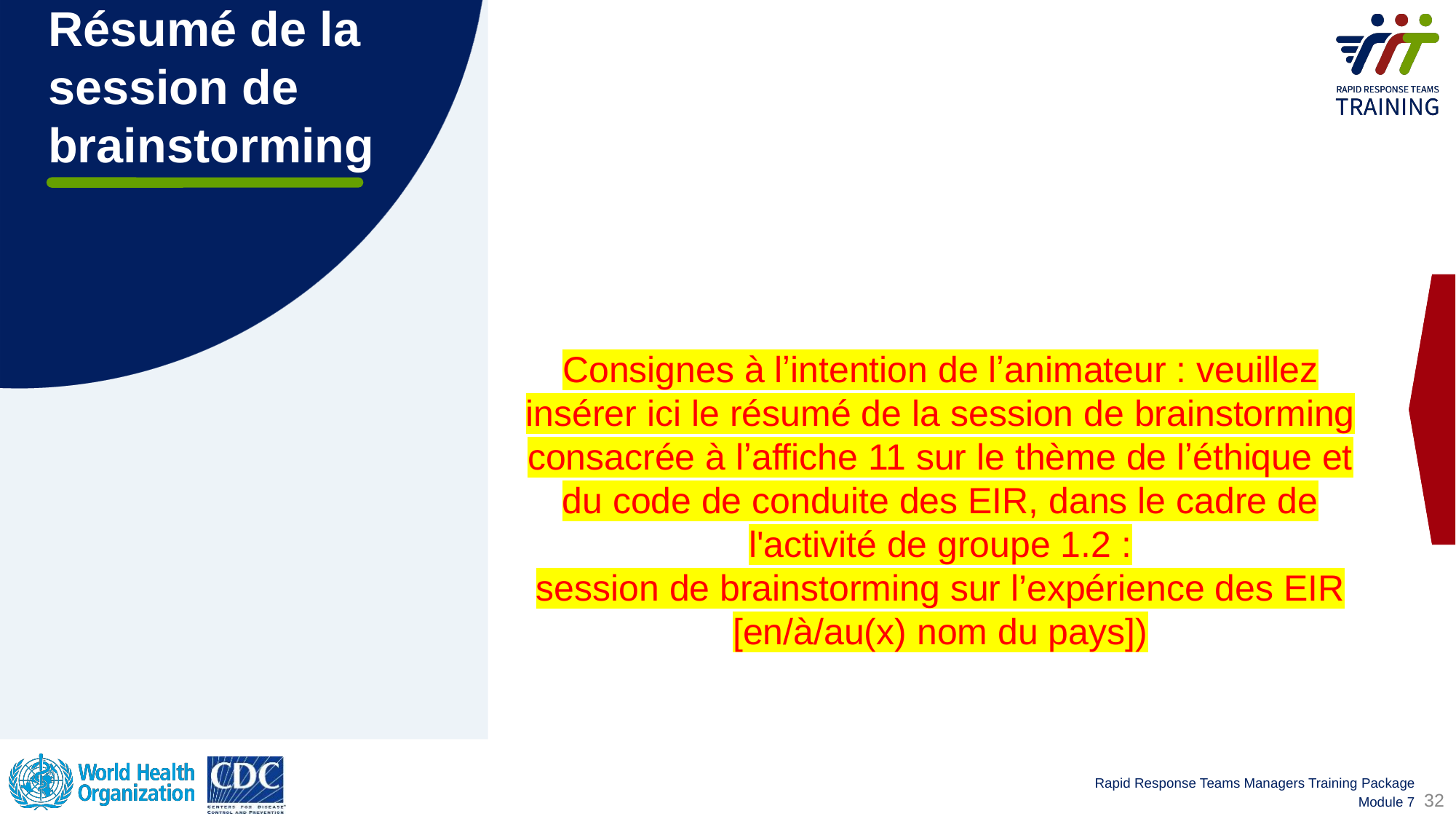

Résumé de la session de brainstorming

Consignes à lʼintention de lʼanimateur : veuillez insérer ici le résumé de la session de brainstorming consacrée à lʼaffiche 11 sur le thème de lʼéthique et du code de conduite des EIR, dans le cadre de l'activité de groupe 1.2 :
session de brainstorming sur l’expérience des EIR [en/à/au(x) nom du pays])

32